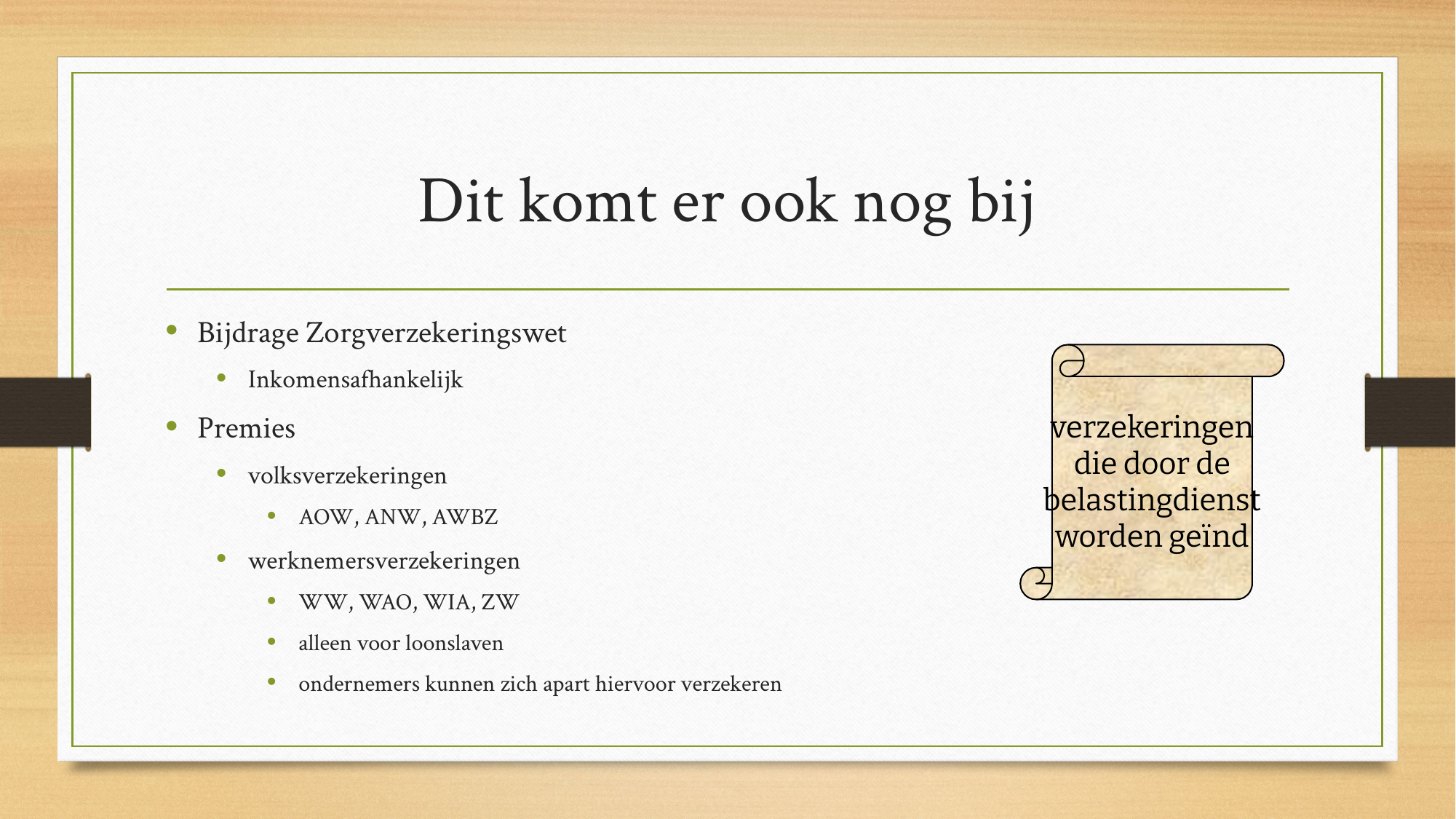

# Dit komt er ook nog bij
Bijdrage Zorgverzekeringswet
Inkomensafhankelijk
Premies
volksverzekeringen
AOW, ANW, AWBZ
werknemersverzekeringen
WW, WAO, WIA, ZW
alleen voor loonslaven
ondernemers kunnen zich apart hiervoor verzekeren

verzekeringen
die door de
belastingdienst
worden geïnd